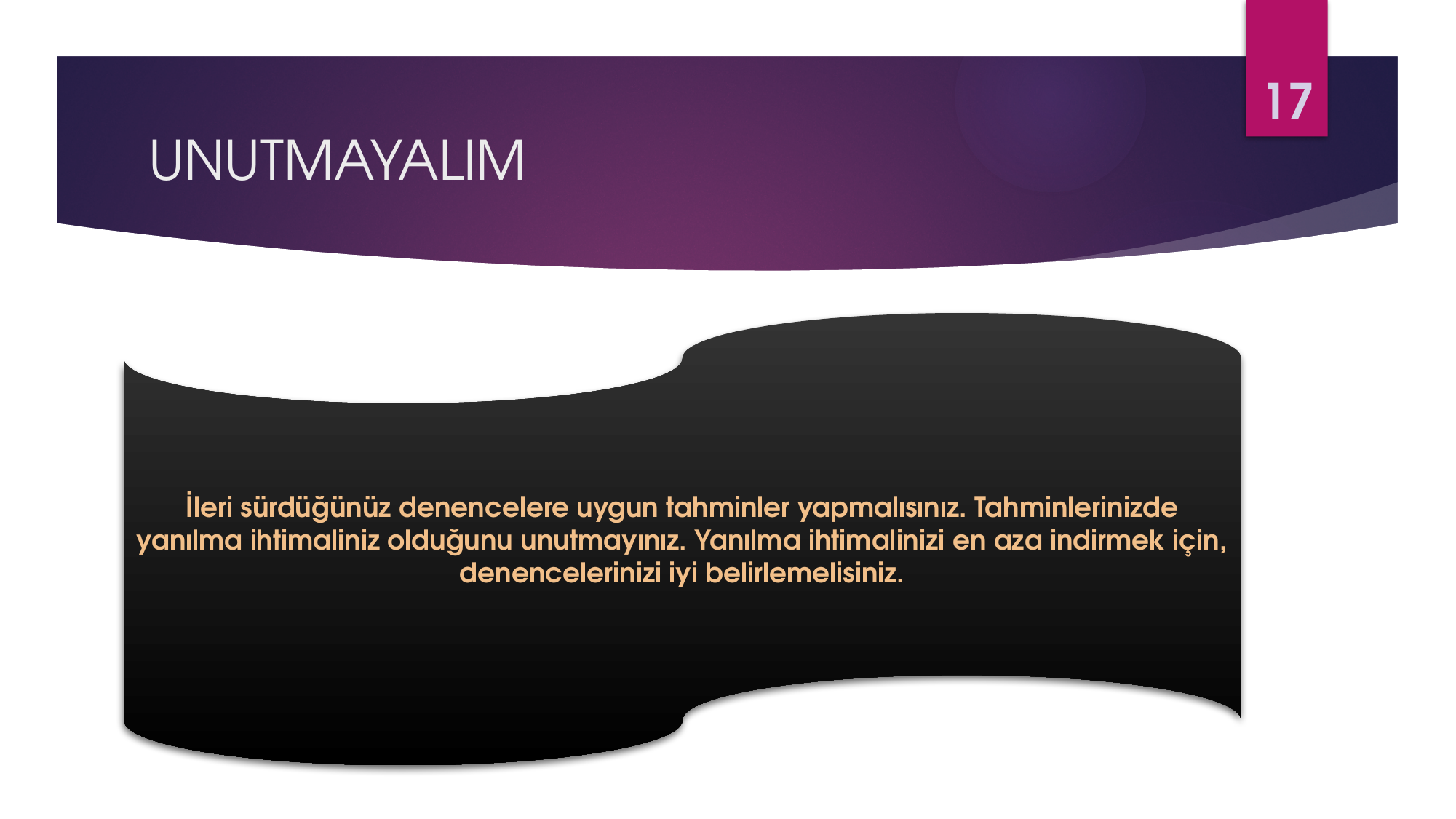

17
# UNUTMAYALIM
İleri sürdüğünüz denencelere uygun tahminler yapmalısınız. Tahminlerinizde yanılma ihtimaliniz olduğunu unutmayınız. Yanılma ihtimalinizi en aza indirmek için, denencelerinizi iyi belirlemelisiniz.